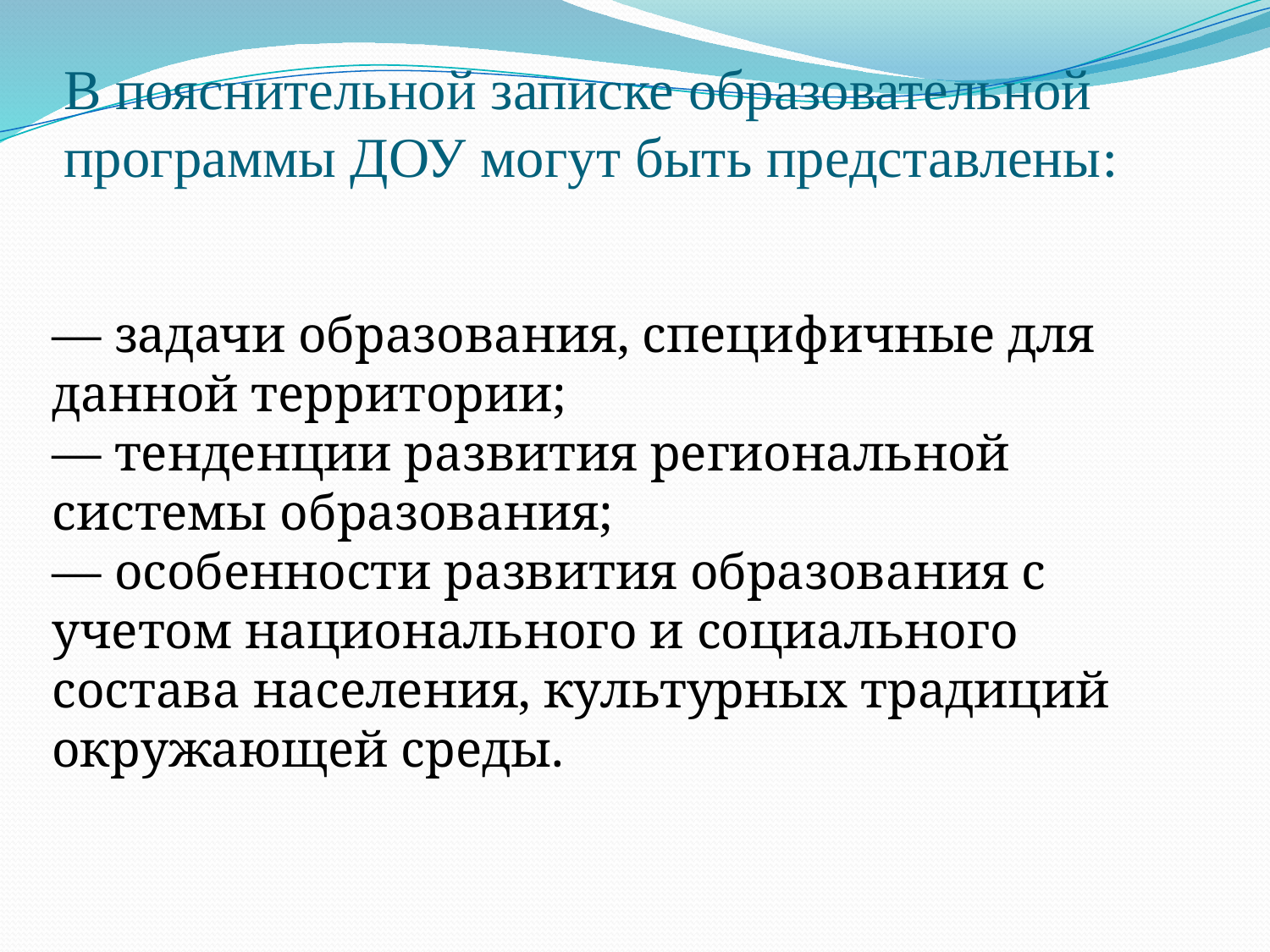

# В пояснительной записке образовательной программы ДОУ могут быть представлены:
— задачи образования, специфичные для данной территории;
— тенденции развития региональной системы образования;
— особенности развития образования с учетом национального и социального состава населения, культурных традиций окружающей среды.